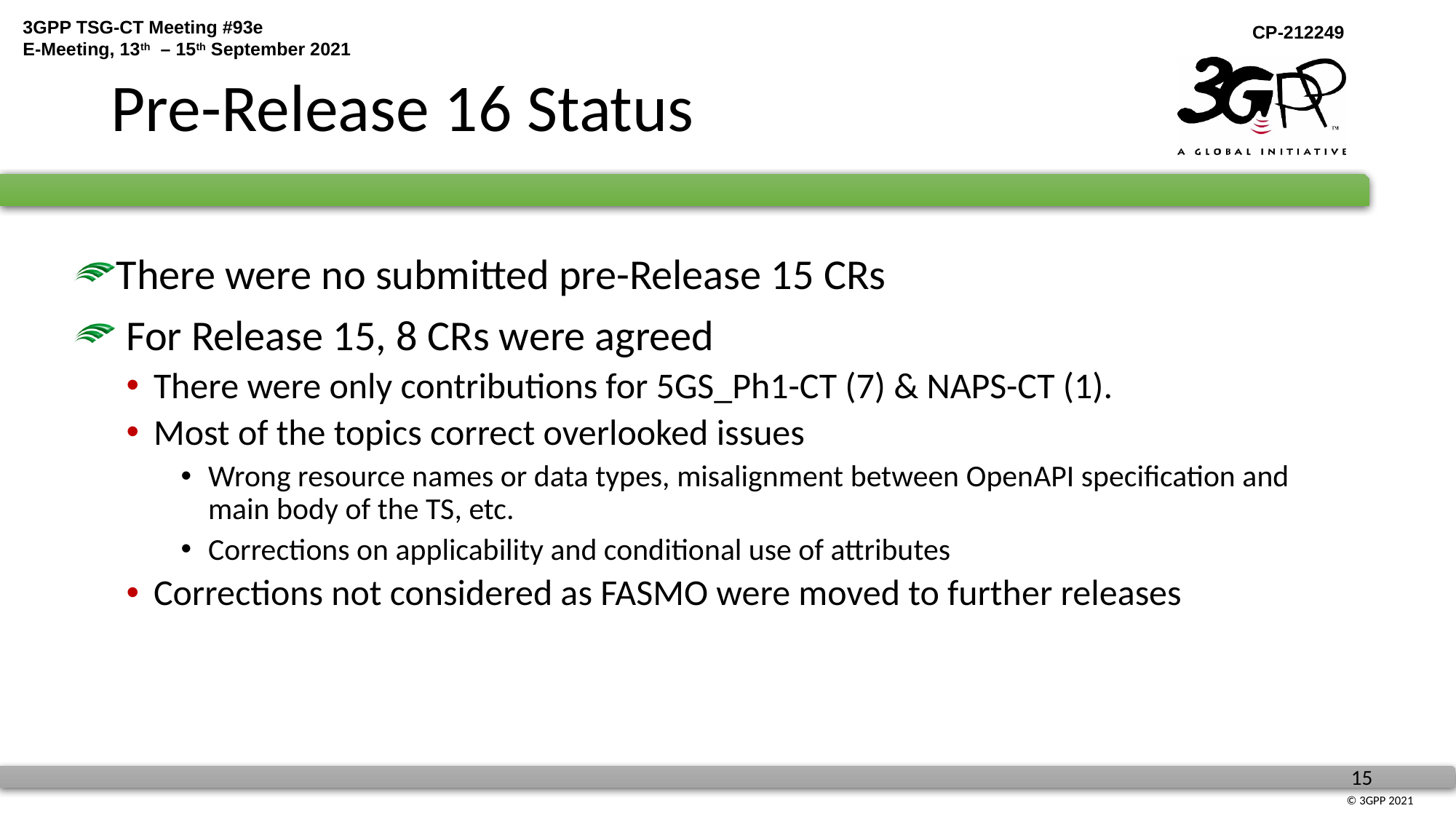

# Pre-Release 16 Status
There were no submitted pre-Release 15 CRs
 For Release 15, 8 CRs were agreed
There were only contributions for 5GS_Ph1-CT (7) & NAPS-CT (1).
Most of the topics correct overlooked issues
Wrong resource names or data types, misalignment between OpenAPI specification and main body of the TS, etc.
Corrections on applicability and conditional use of attributes
Corrections not considered as FASMO were moved to further releases